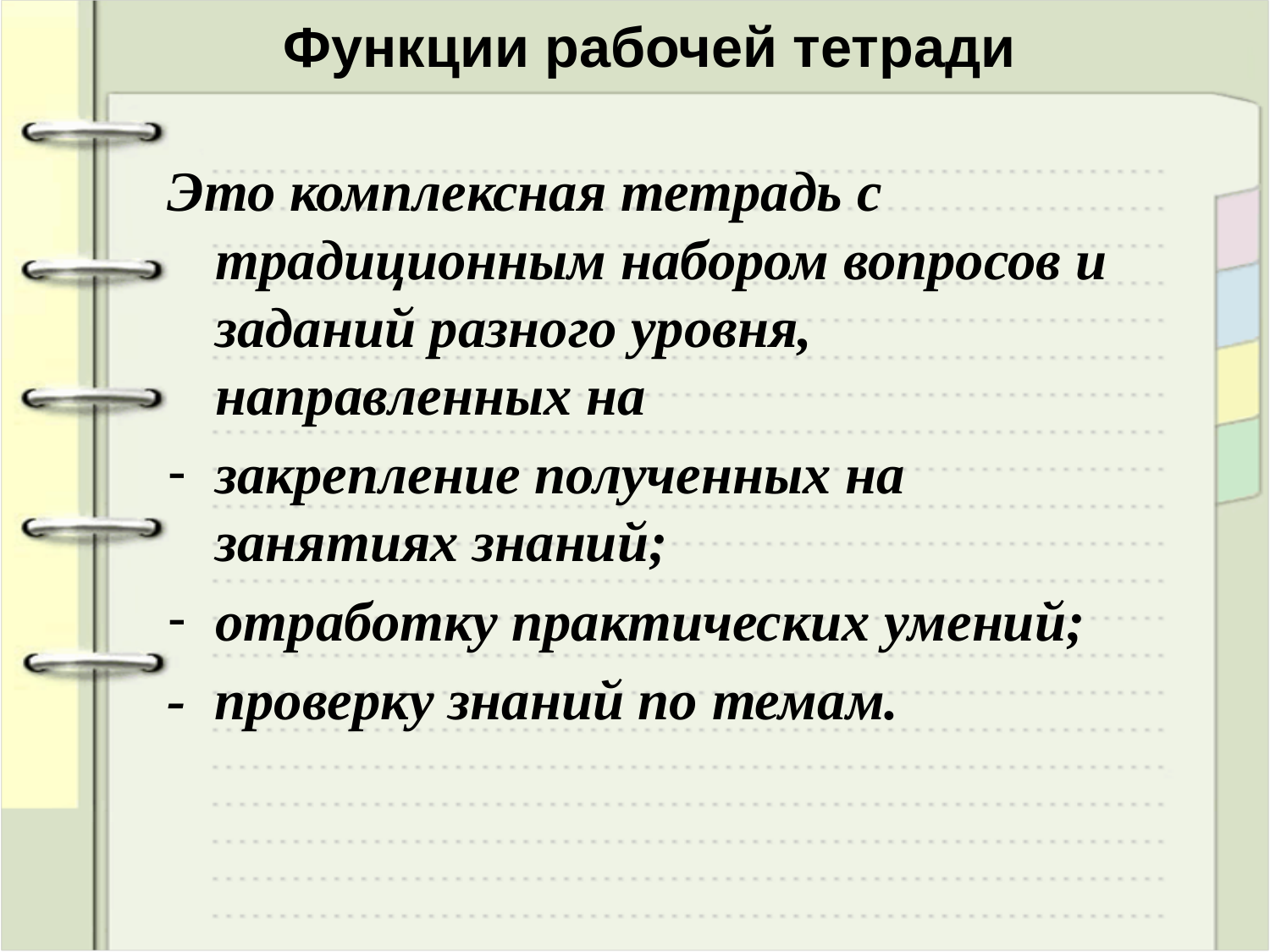

# Функции рабочей тетради
Это комплексная тетрадь с традиционным набором вопросов и заданий разного уровня, направленных на
закрепление полученных на занятиях знаний;
отработку практических умений;
-  проверку знаний по темам.